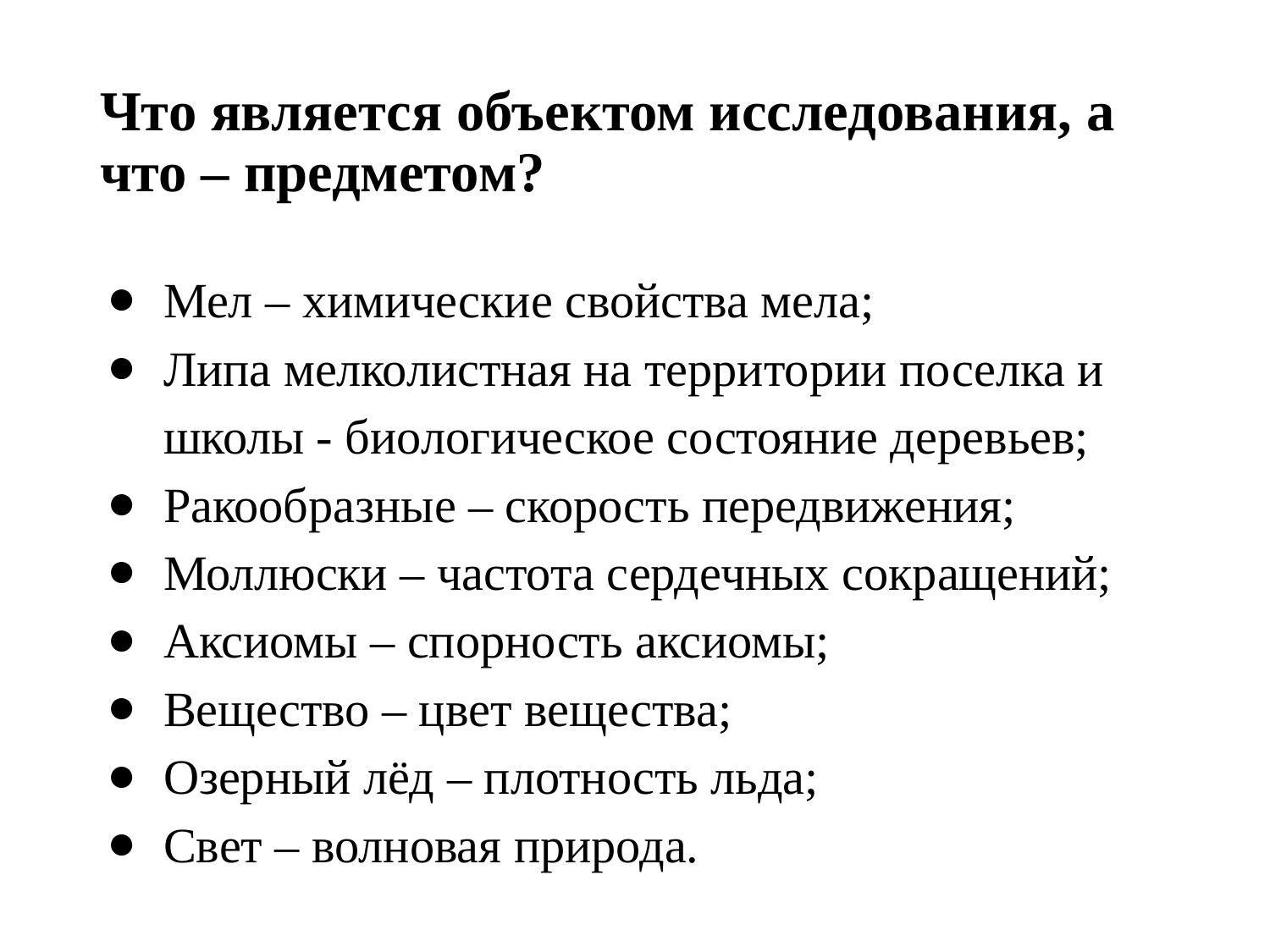

# Что является объектом исследования, а что – предметом?
Мел – химические свойства мела;
Липа мелколистная на территории поселка и школы - биологическое состояние деревьев;
Ракообразные – скорость передвижения;
Моллюски – частота сердечных сокращений;
Аксиомы – спорность аксиомы;
Вещество – цвет вещества;
Озерный лёд – плотность льда;
Свет – волновая природа.